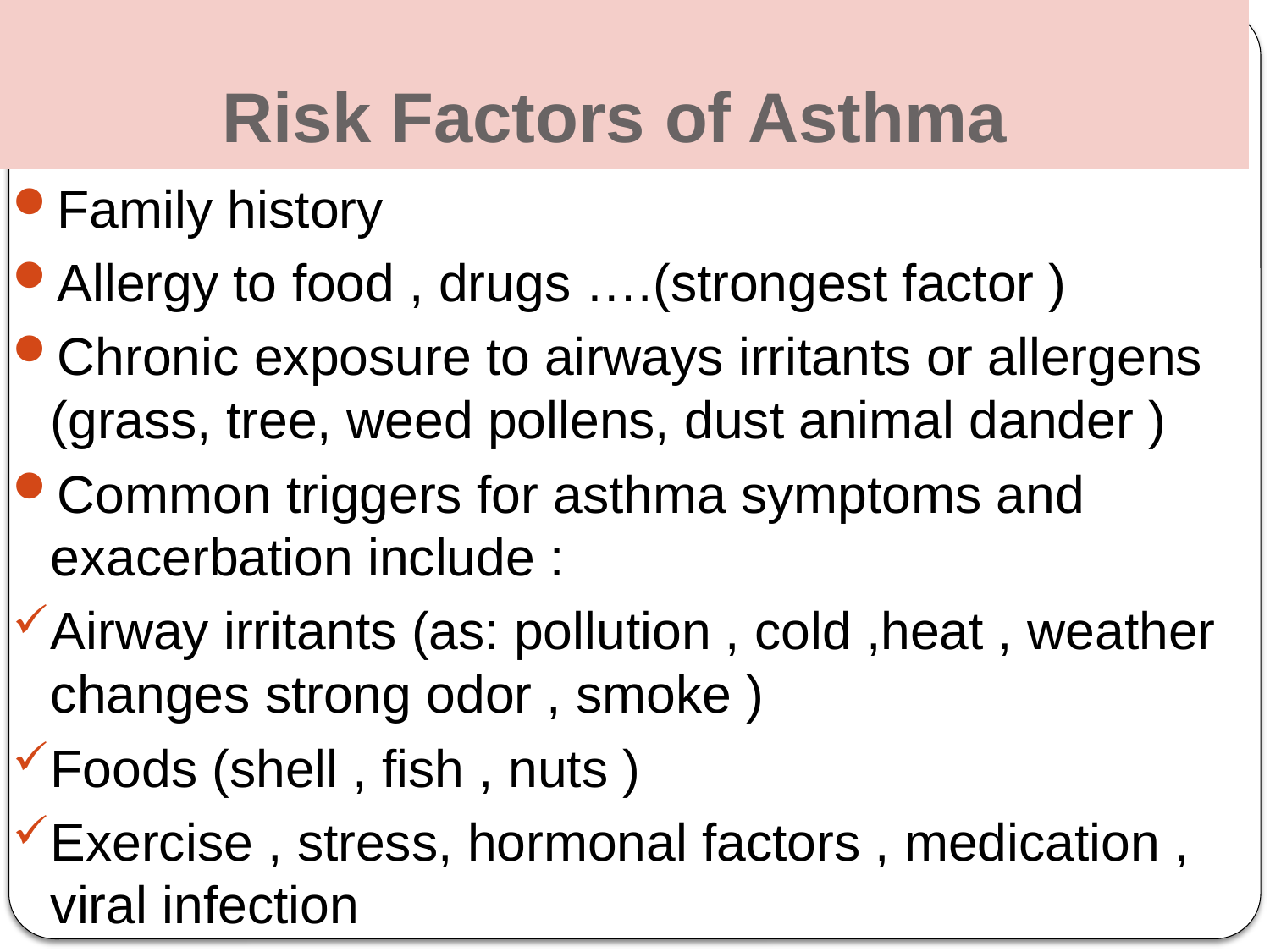

# Risk Factors of Asthma
Family history
Allergy to food , drugs ….(strongest factor )
Chronic exposure to airways irritants or allergens (grass, tree, weed pollens, dust animal dander )
Common triggers for asthma symptoms and exacerbation include :
Airway irritants (as: pollution , cold ,heat , weather changes strong odor , smoke )
Foods (shell , fish , nuts )
Exercise , stress, hormonal factors , medication , viral infection